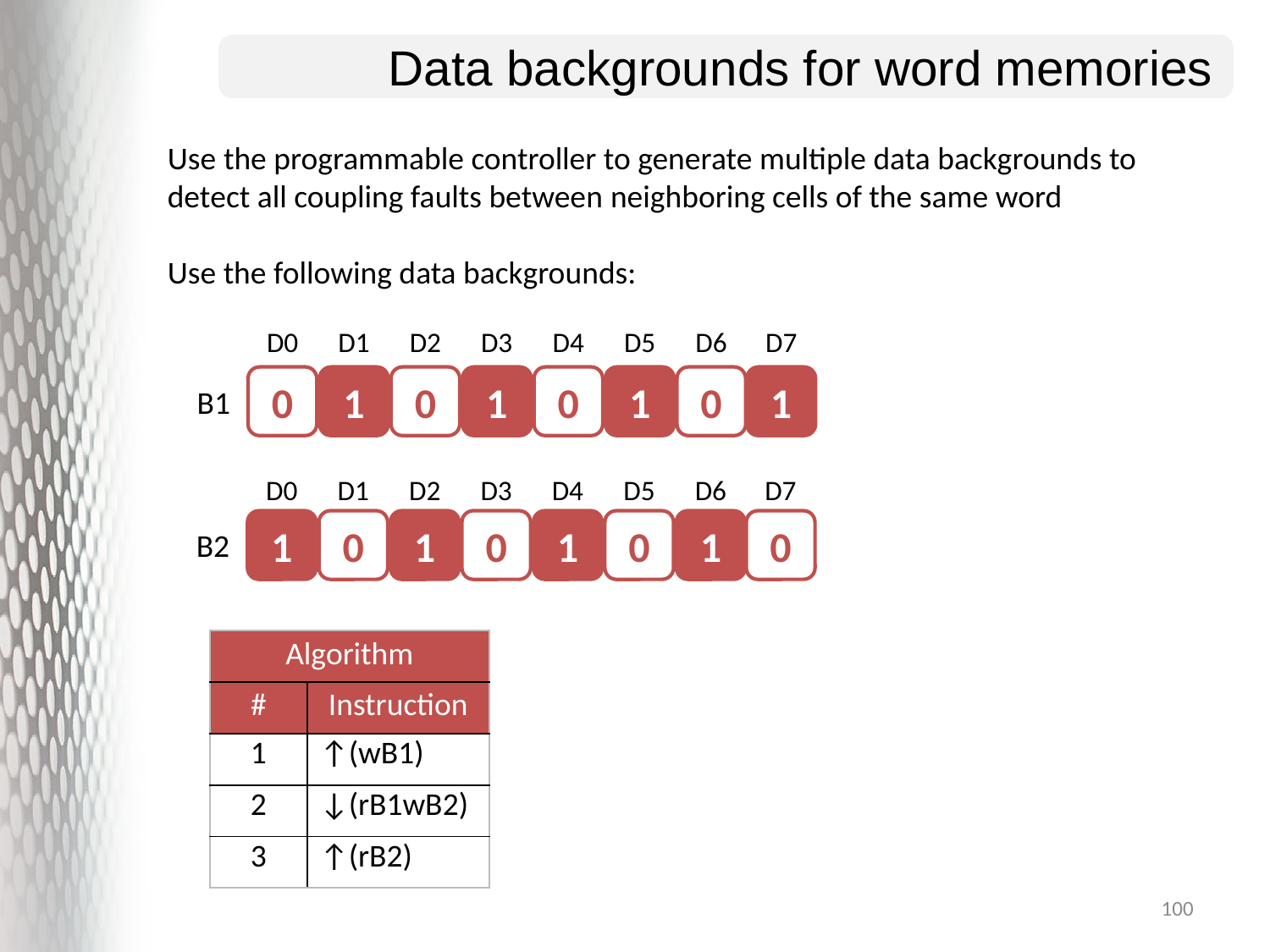

# Data backgrounds for word memories
Use the programmable controller to generate multiple data backgrounds to detect all coupling faults between neighboring cells of the same word

Use the following data backgrounds:
D0
D1
D2
D3
D4
D5
D6
D7
B1
0
1
0
1
0
1
0
1
D0
D1
D2
D3
D4
D5
D6
D7
1
0
1
0
1
0
1
0
B2
| Algorithm |  |
| --- | --- |
| # | Instruction |
| 1 | ↑(wB1) |
| 2 | ↓(rB1wB2) |
| 3 | ↑(rB2) |
100